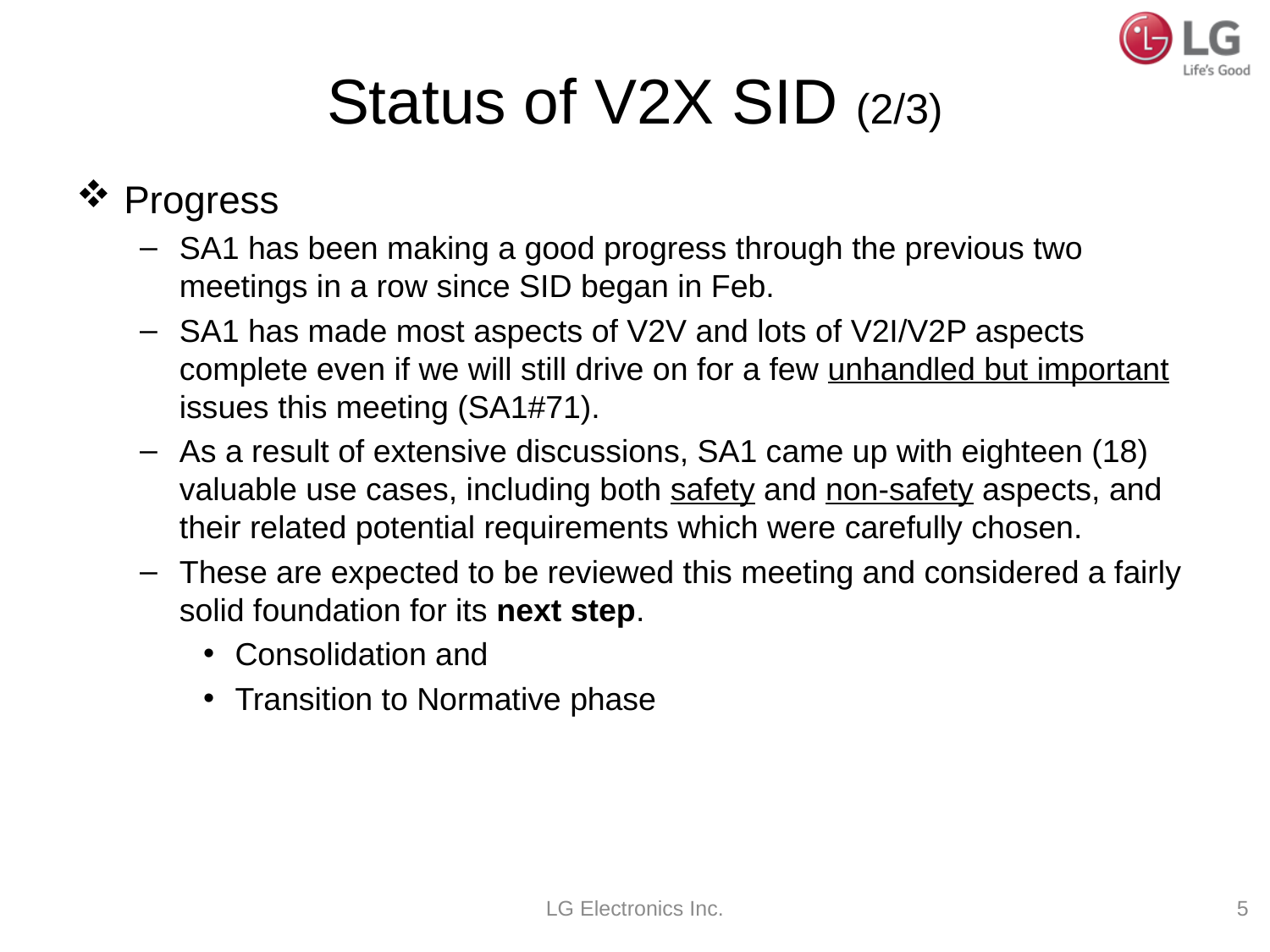

# Status of V2X SID (2/3)
Progress
SA1 has been making a good progress through the previous two meetings in a row since SID began in Feb.
SA1 has made most aspects of V2V and lots of V2I/V2P aspects complete even if we will still drive on for a few unhandled but important issues this meeting (SA1#71).
As a result of extensive discussions, SA1 came up with eighteen (18) valuable use cases, including both safety and non-safety aspects, and their related potential requirements which were carefully chosen.
These are expected to be reviewed this meeting and considered a fairly solid foundation for its next step.
Consolidation and
Transition to Normative phase

LG Electronics Inc.
5